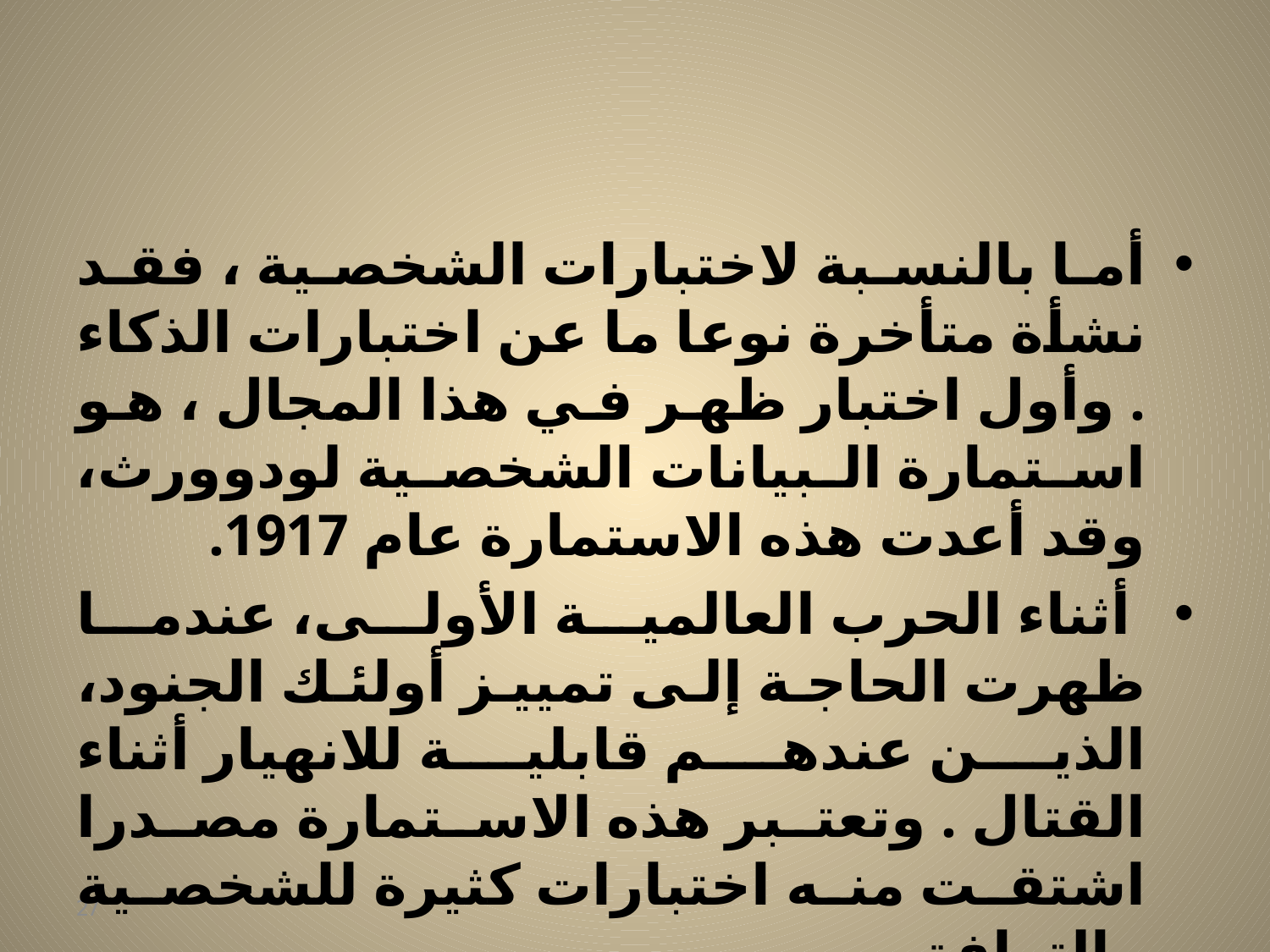

#
أما بالنسبة لاختبارات الشخصية ، فقد نشأة متأخرة نوعا ما عن اختبارات الذكاء . وأول اختبار ظهر في هذا المجال ، هو استمارة البيانات الشخصية لودوورث، وقد أعدت هذه الاستمارة عام 1917.
 أثناء الحرب العالمية الأولى، عندما ظهرت الحاجة إلى تمييز أولئك الجنود، الذين عندهم قابلية للانهيار أثناء القتال . وتعتبر هذه الاستمارة مصدرا اشتقت منه اختبارات كثيرة للشخصية والتوافق.

27